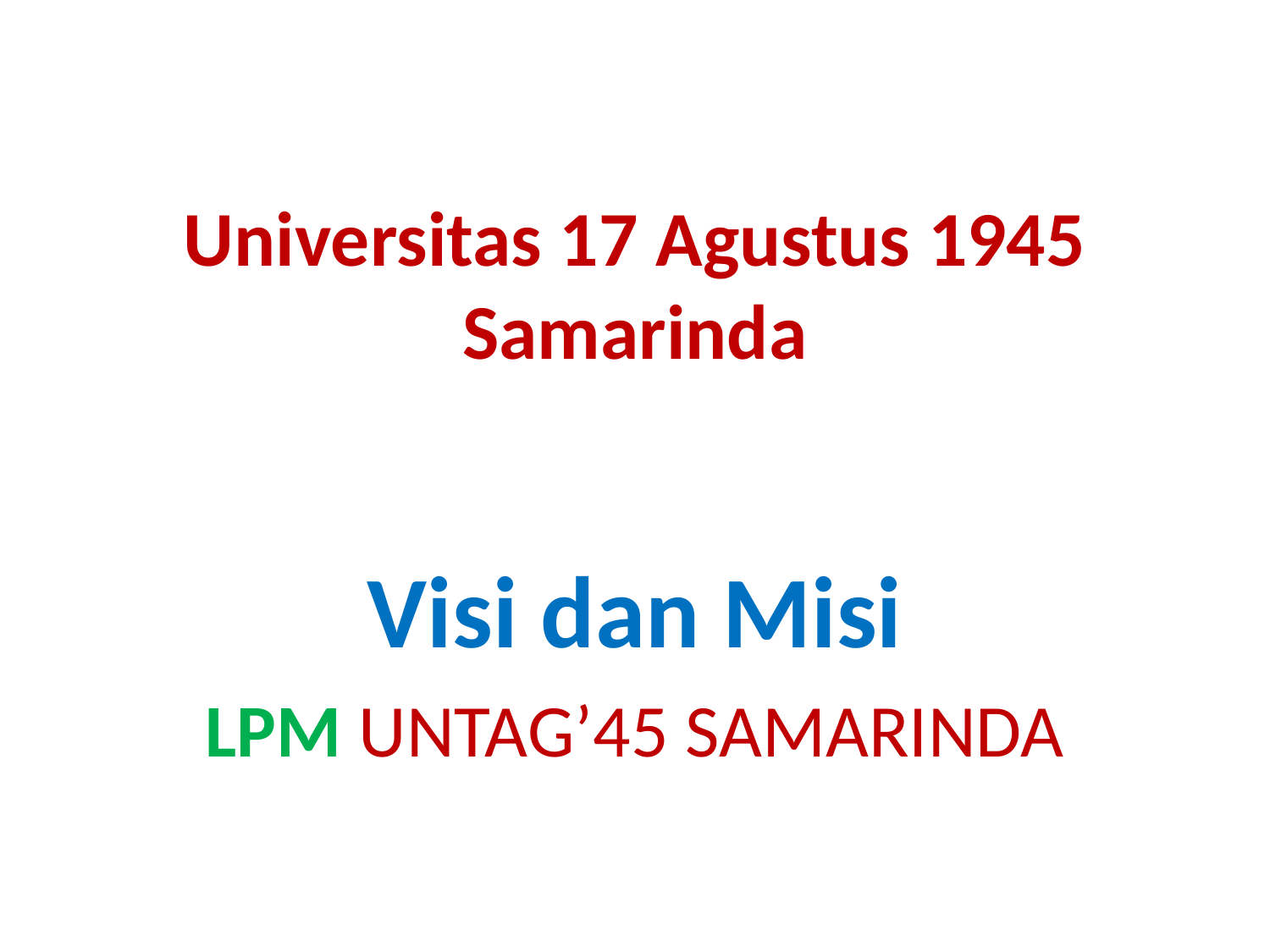

# Universitas 17 Agustus 1945 Samarinda
Visi dan Misi
LPM UNTAG’45 SAMARINDA